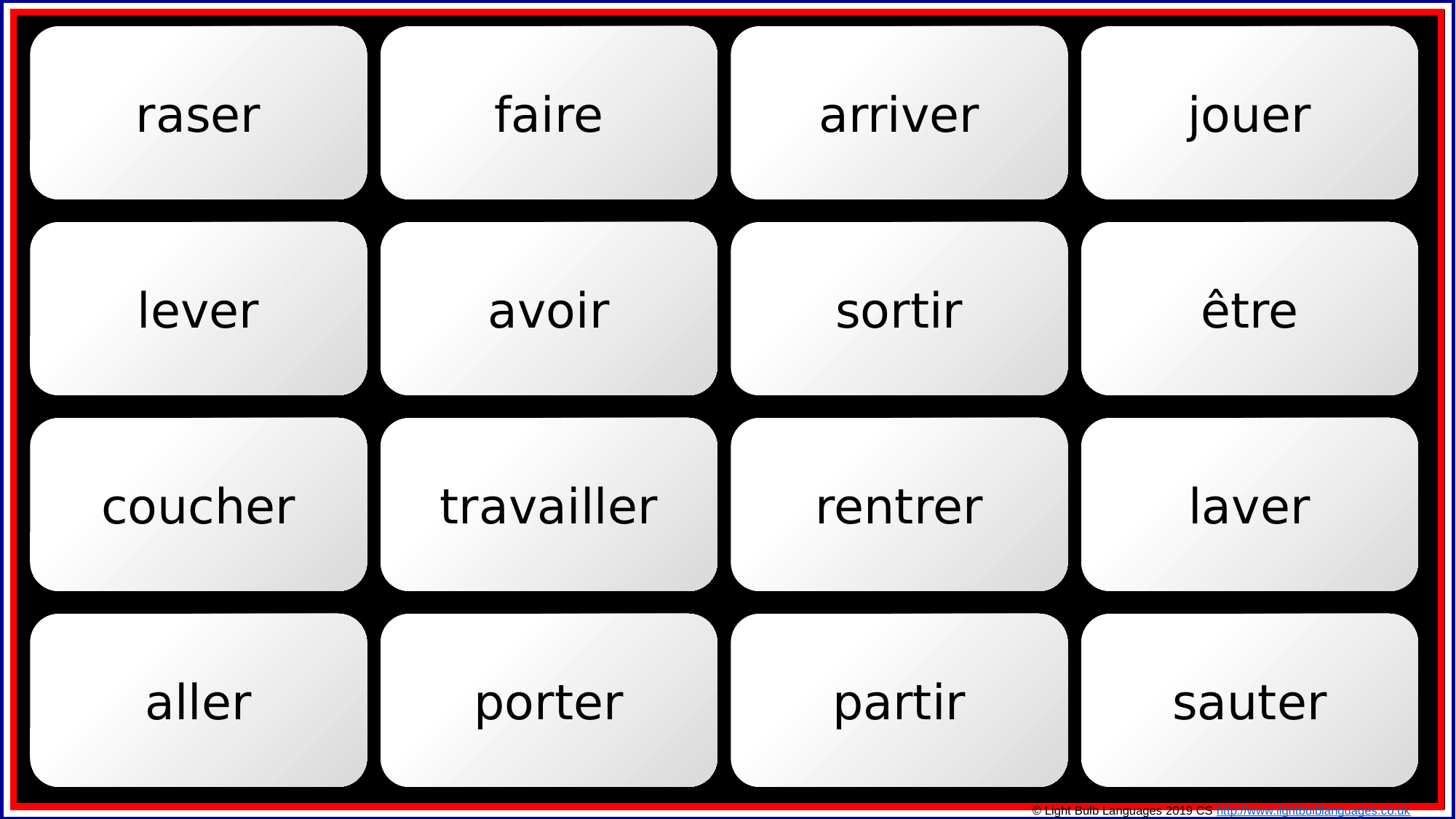

raser
faire
arriver
jouer
lever
avoir
sortir
être
coucher
travailler
rentrer
laver
aller
porter
partir
sauter
© Light Bulb Languages 2019 CS http://www.lightbulblanguages.co.uk